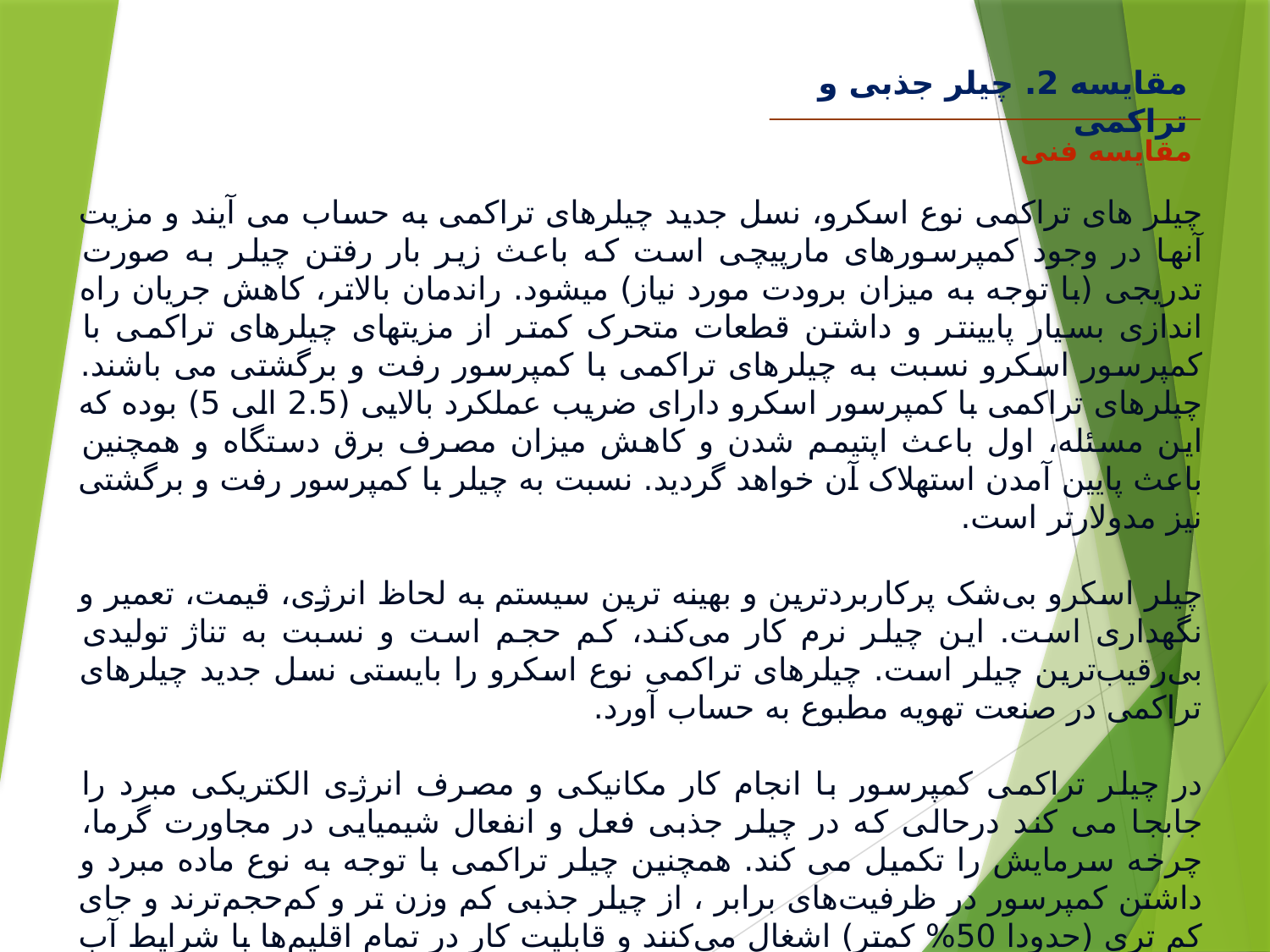

مقایسه 2. چیلر جذبی و تراکمی
مقایسه فنی
چیلر های تراکمی نوع اسکرو، نسل جدید چیلرهای تراکمی به حساب می آیند و مزیت آنها در وجود کمپرسورهای مارپیچی است که باعث زیر بار رفتن چیلر به صورت تدریجی (با توجه به میزان برودت مورد نیاز) میشود. راندمان بالاتر، کاهش جریان راه اندازی بسیار پایینتر و داشتن قطعات متحرک کمتر از مزیتهای چیلرهای تراکمی با کمپرسور اسکرو نسبت به چیلرهای تراکمی با کمپرسور رفت و برگشتی می باشند. چیلرهای تراکمی با کمپرسور اسکرو دارای ضریب عملکرد بالایی (2.5 الی 5) بوده که این مسئله، اول باعث اپتیمم شدن و کاهش میزان مصرف برق دستگاه و همچنین باعث پایین آمدن استهلاک آن خواهد گردید. نسبت به چیلر با کمپرسور رفت و برگشتی نیز مدولارتر است.

چیلر اسکرو بی‌شک پرکاربردترین و بهینه ‌ترین سیستم به لحاظ انرژی، قیمت، تعمیر و نگهداری است. این چیلر نرم کار می‌کند، کم حجم است و نسبت به تناژ تولیدی بی‌رقیب‌ترین چیلر است. چیلرهای تراکمی نوع اسکرو را بایستی نسل جدید چیلرهای تراکمی در صنعت تهویه مطبوع به حساب آورد.

در چیلر تراکمی کمپرسور با انجام کار مکانیکی و مصرف انرژی الکتریکی مبرد را جابجا می کند درحالی که در چیلر جذبی فعل و انفعال شیمیایی در مجاورت گرما، چرخه سرمایش را تکمیل می کند. همچنین چیلر تراکمی با توجه به نوع ماده مبرد و داشتن کمپرسور در ظرفیت‌های برابر ، از چیلر جذبی کم وزن تر و کم‌حجم‌ترند و جای کم تری (حدودا 50% کمتر) اشغال می‌کنند و قابلیت کار در تمام اقلیم‌ها با شرایط آب و هوایی مختلف را دارد.